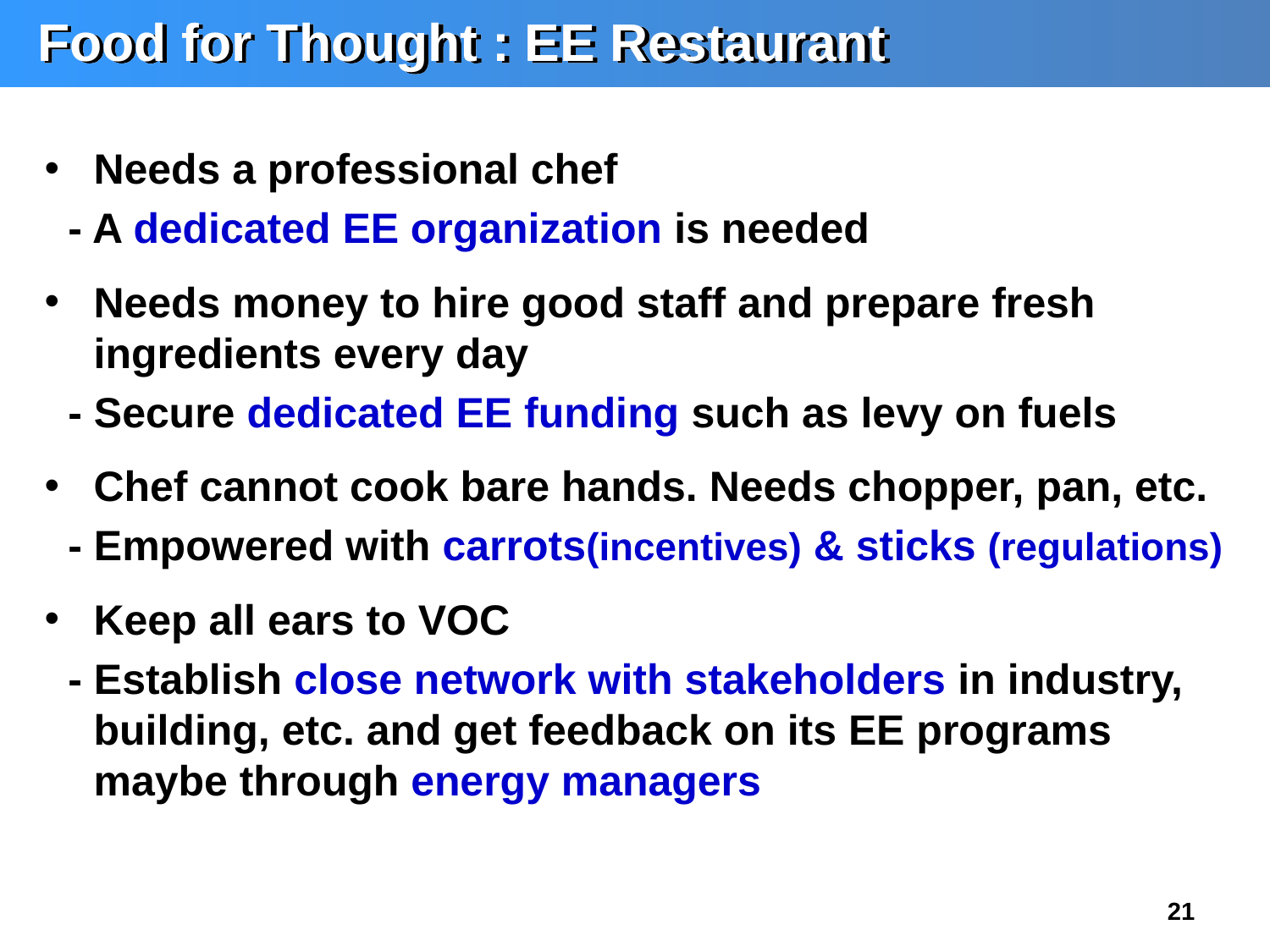

Food for Thought : EE Restaurant
Needs a professional chef
  - A dedicated EE organization is needed

Needs money to hire good staff and prepare fresh ingredients every day
  - Secure dedicated EE funding such as levy on fuels

Chef cannot cook bare hands. Needs chopper, pan, etc.
  - Empowered with carrots(incentives) & sticks (regulations)

Keep all ears to VOC
  - Establish close network with stakeholders in industry, building, etc. and get feedback on its EE programs maybe through energy managers
21